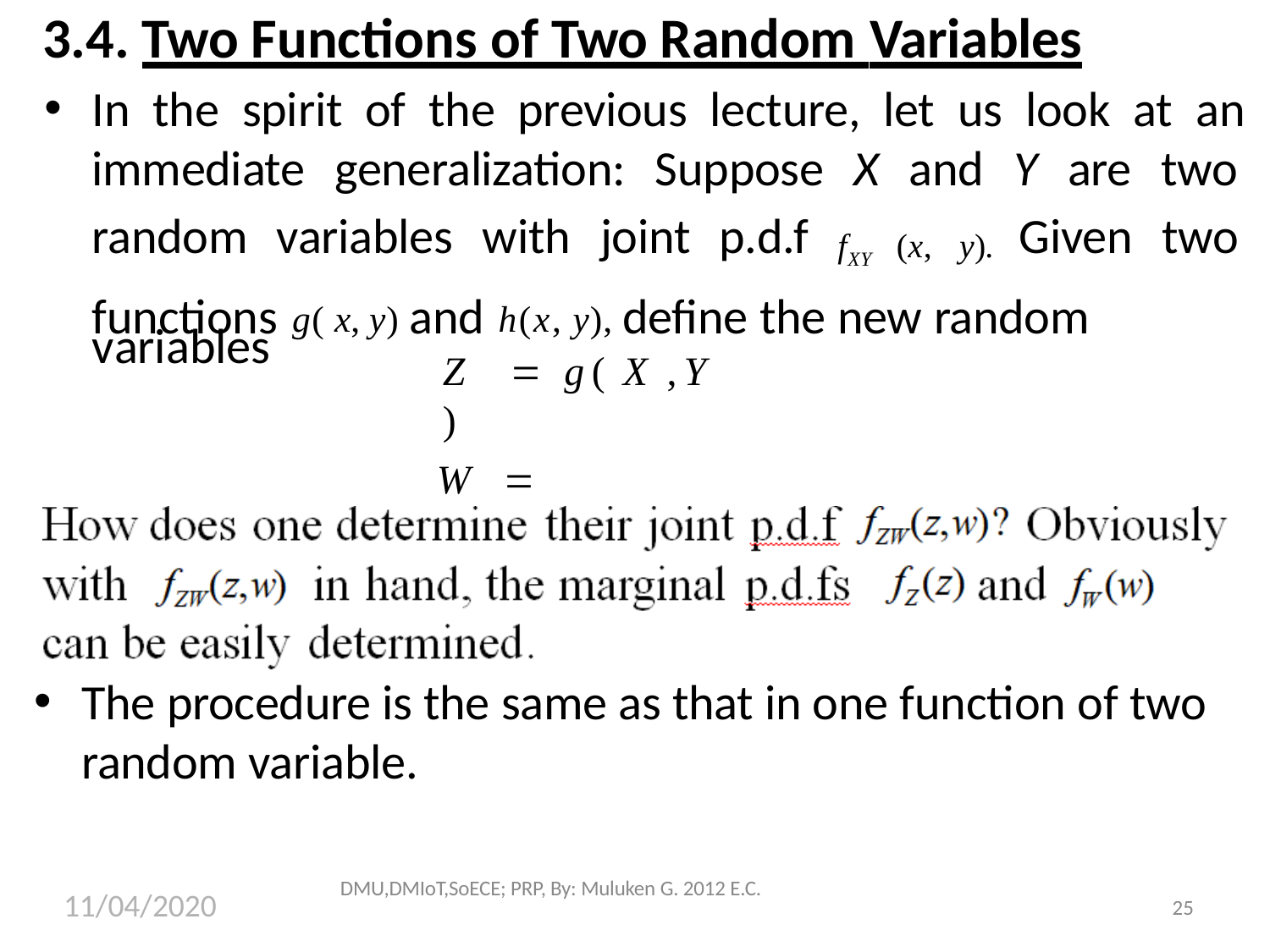

# 3.4. Two Functions of Two Random Variables
In the spirit of the previous lecture, let us look at an  immediate generalization: Suppose X and Y are two  random variables with joint p.d.f fXY (x, y). Given two  functions g( x, y) and h(x, y), define the new random
variables
Z	= g( X ,Y )
W	= h( X ,Y ).

The procedure is the same as that in one function of two  random variable.
DMU,DMIoT,SoECE; PRP, By: Muluken G. 2012 E.C.
11/04/2020
25